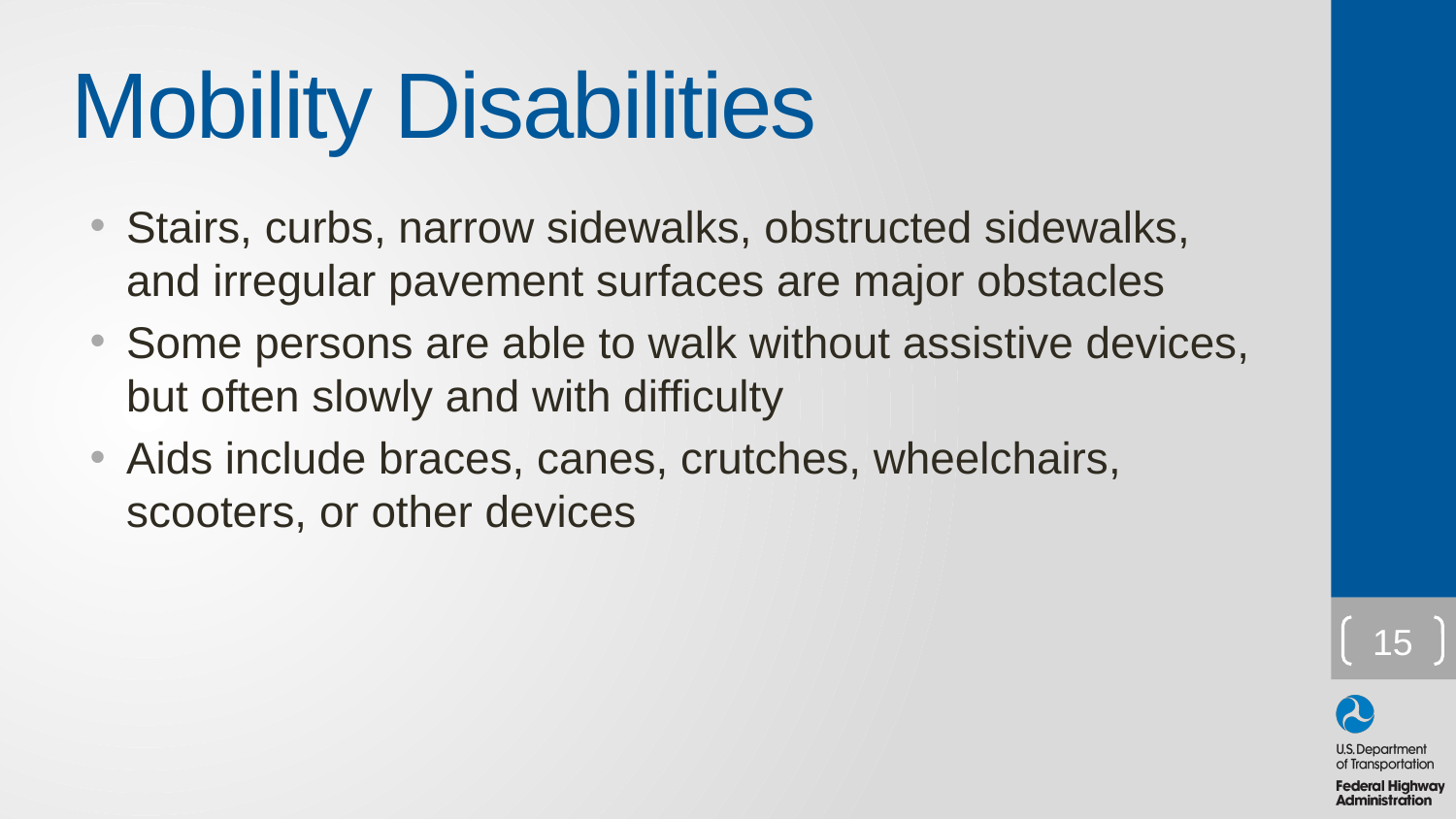

# Mobility Disabilities
Stairs, curbs, narrow sidewalks, obstructed sidewalks, and irregular pavement surfaces are major obstacles
Some persons are able to walk without assistive devices, but often slowly and with difficulty
Aids include braces, canes, crutches, wheelchairs, scooters, or other devices
15